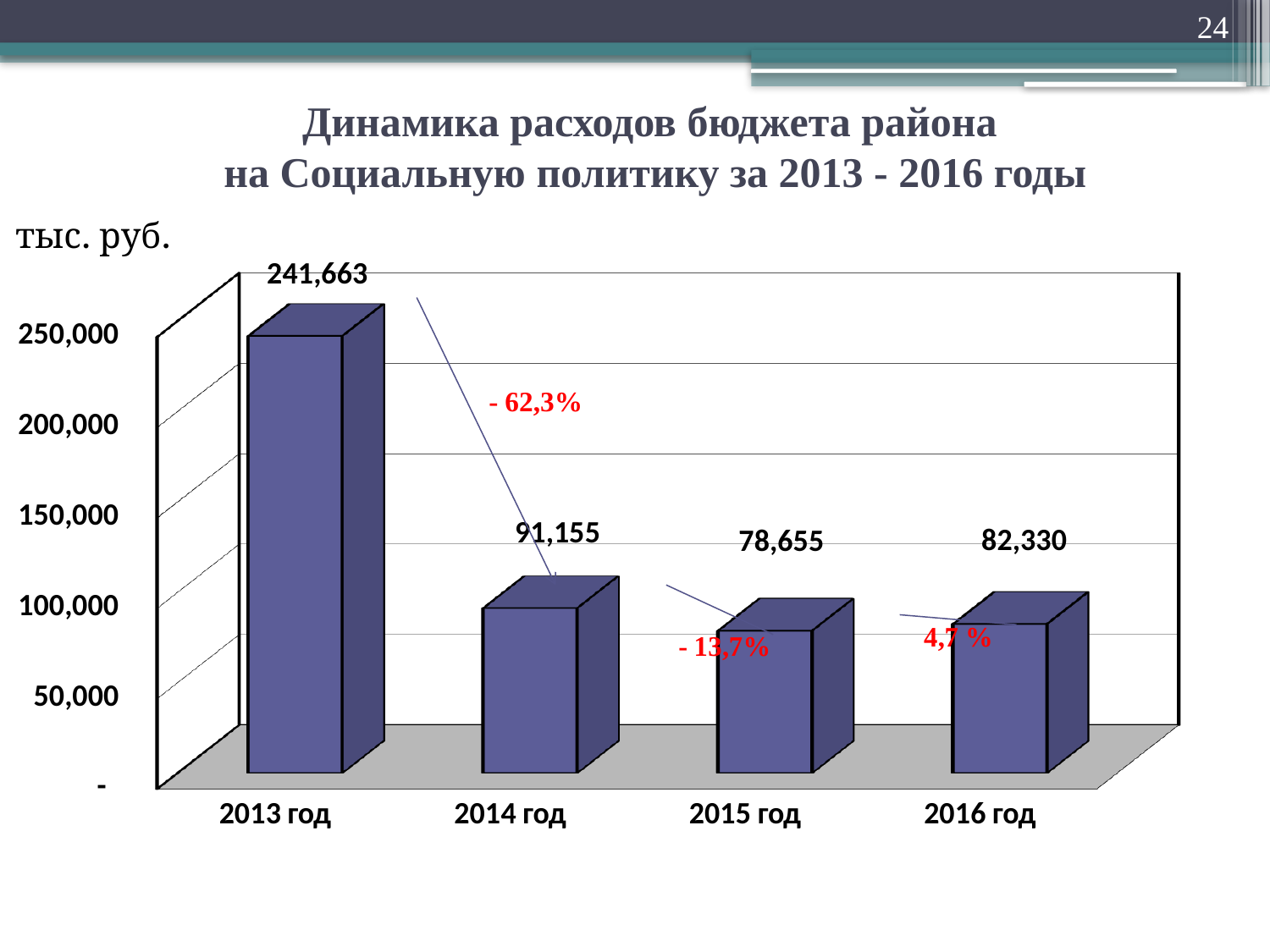

24
# Динамика расходов бюджета района на Социальную политику за 2013 - 2016 годы
тыс. руб.

[unsupported chart]

- 62,3%